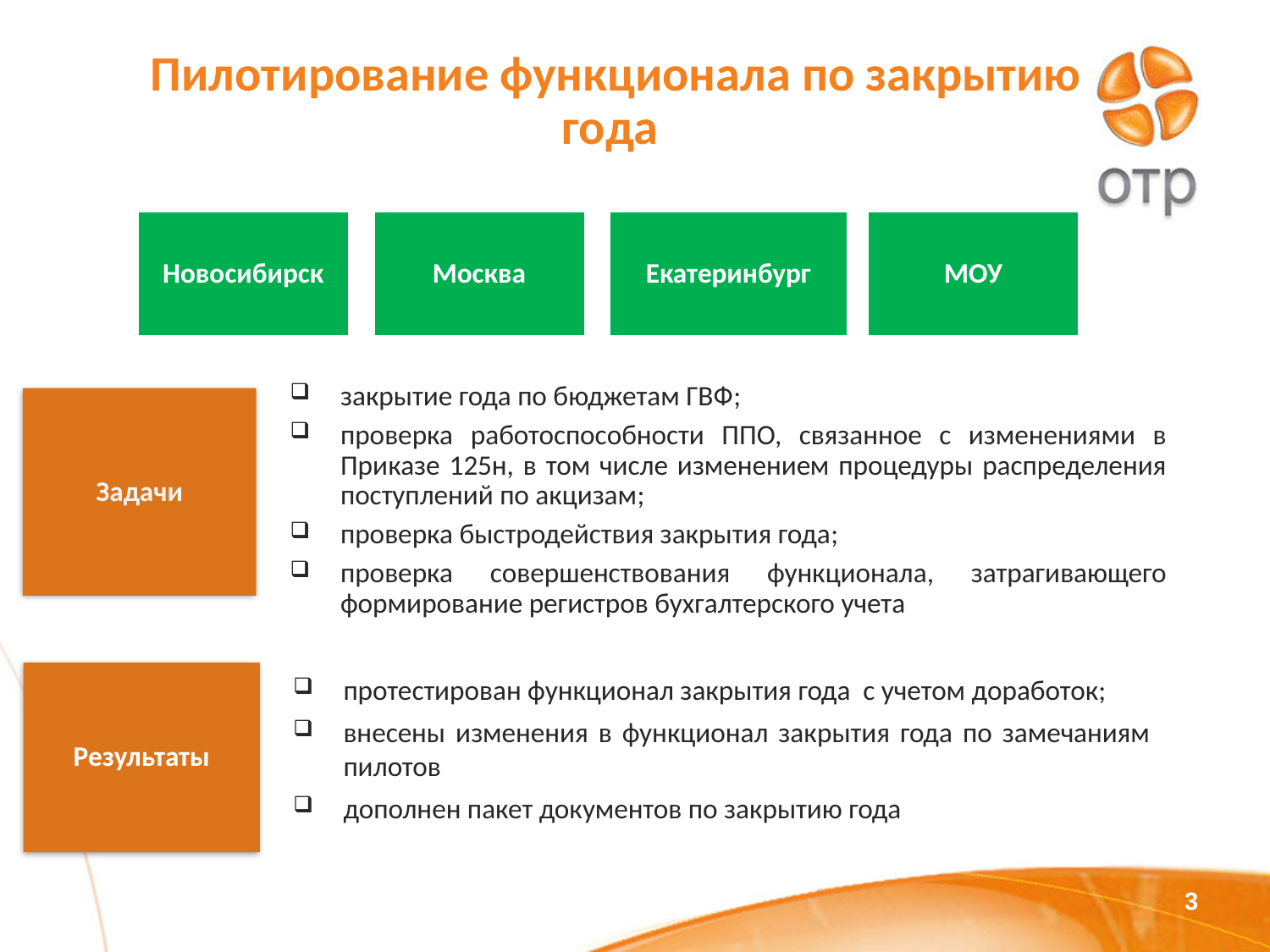

# Пилотирование функционала по закрытию года
Новосибирск
Москва
Екатеринбург
МОУ
Пилоты – 4 региона

закрытие года по бюджетам ГВФ;
проверка работоспособности ППО, связанное с изменениями в Приказе 125н, в том числе изменением процедуры распределения поступлений по акцизам;
проверка быстродействия закрытия года;
проверка совершенствования функционала, затрагивающего формирование регистров бухгалтерского учета
Задачи
Результаты
протестирован функционал закрытия года  с учетом доработок;
внесены изменения в функционал закрытия года по замечаниям  пилотов
дополнен пакет документов по закрытию года

3